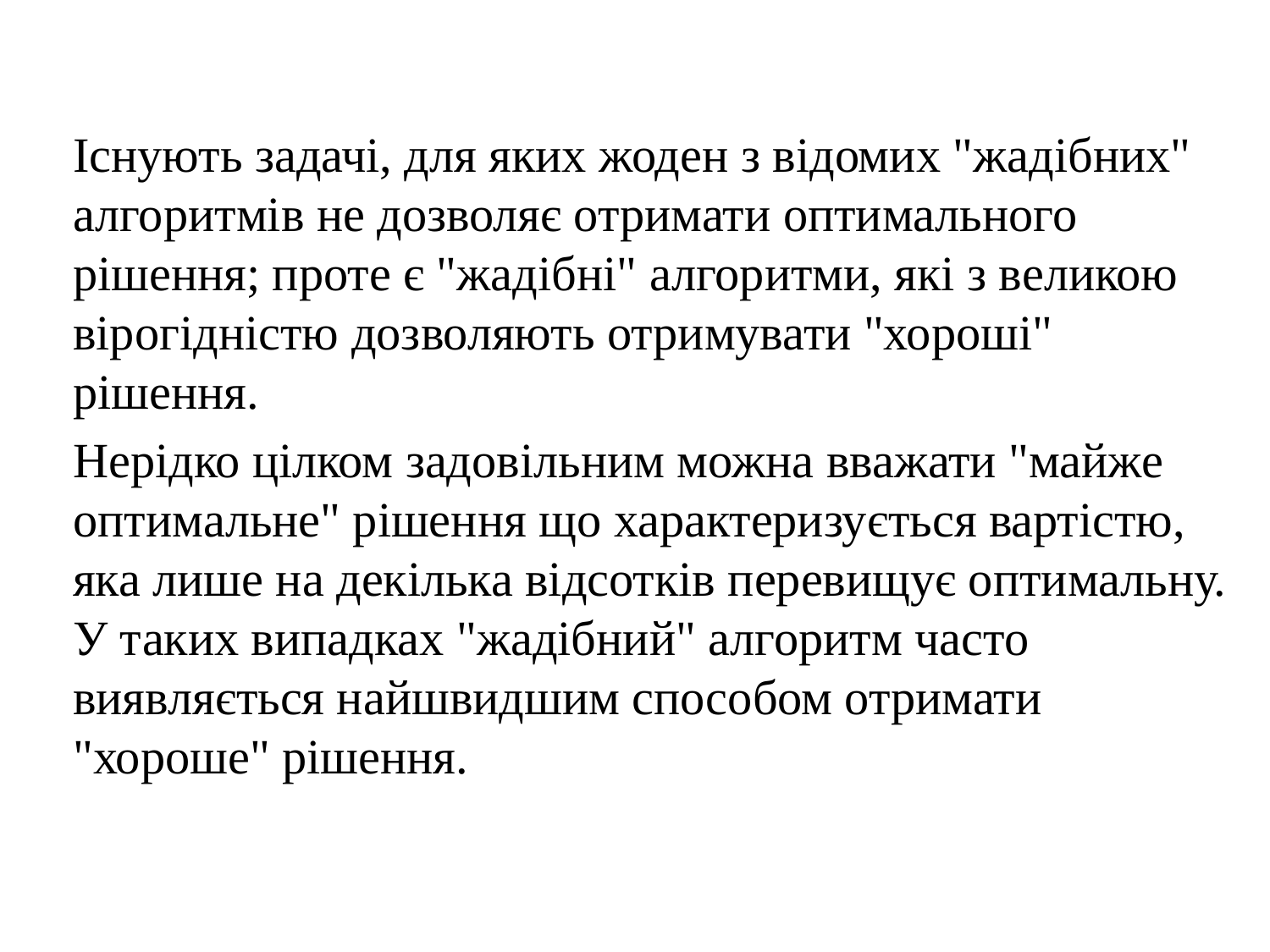

Існують задачі, для яких жоден з відомих "жадібних" алгоритмів не дозволяє отримати оптимального рішення; проте є "жадібні" алгоритми, які з великою вірогідністю дозволяють отримувати "хороші" рішення.
	Нерідко цілком задовільним можна вважати "майже оптимальне" рішення що характеризується вартістю, яка лише на декілька відсотків перевищує оптимальну. У таких випадках "жадібний" алгоритм часто виявляється найшвидшим способом отримати "хороше" рішення.